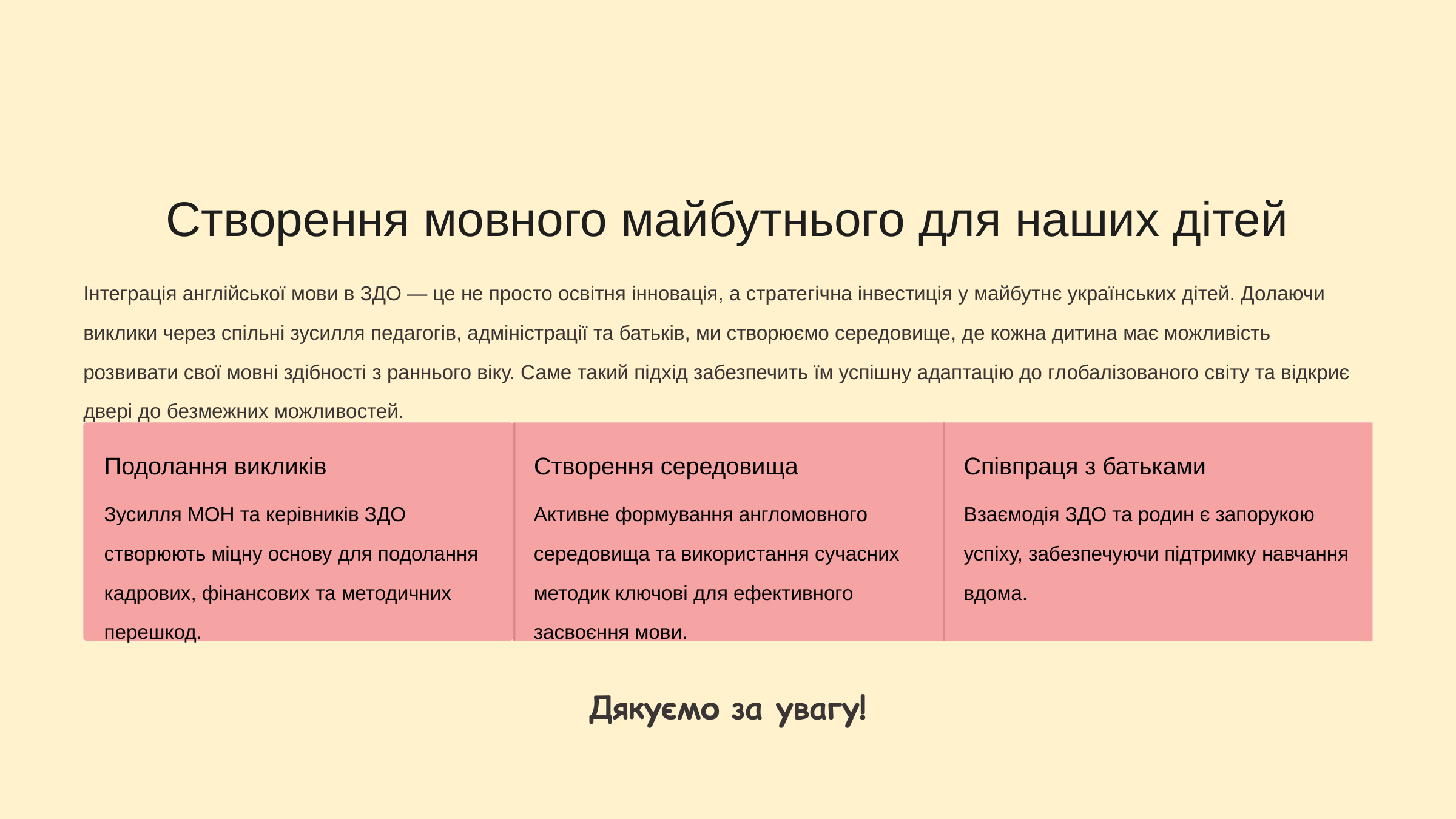

Створення мовного майбутнього для наших дітей
Інтеграція англійської мови в ЗДО — це не просто освітня інновація, а стратегічна інвестиція у майбутнє українських дітей. Долаючи виклики через спільні зусилля педагогів, адміністрації та батьків, ми створюємо середовище, де кожна дитина має можливість розвивати свої мовні здібності з раннього віку. Саме такий підхід забезпечить їм успішну адаптацію до глобалізованого світу та відкриє двері до безмежних можливостей.

Подолання викликів
Створення середовища
Співпраця з батьками
Зусилля МОН та керівників ЗДО створюють міцну основу для подолання кадрових, фінансових та методичних перешкод.
Активне формування англомовного середовища та використання сучасних методик ключові для ефективного засвоєння мови.
Взаємодія ЗДО та родин є запорукою успіху, забезпечуючи підтримку навчання вдома.
Дякуємо за увагу!